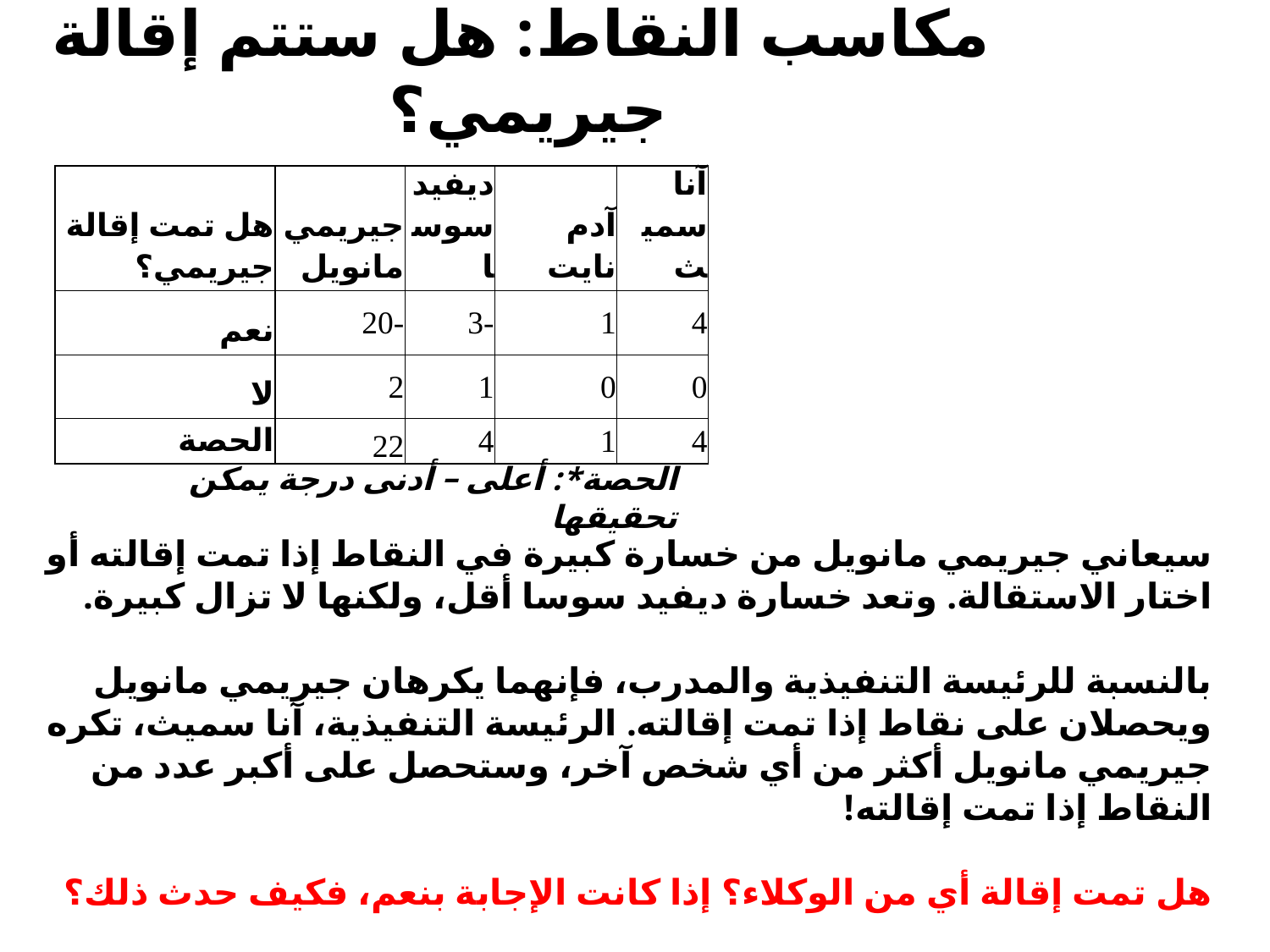

# مكاسب النقاط: هل ستتم إقالة جيريمي؟
| هل تمت إقالة جيريمي؟ | جيريمي مانويل | ديفيد سوسا | آدم نايت | آنا سميث |
| --- | --- | --- | --- | --- |
| نعم | -20 | -3 | 1 | 4 |
| لا | 2 | 1 | 0 | 0 |
| الحصة | 22 | 4 | 1 | 4 |
الحصة*: أعلى – أدنى درجة يمكن تحقيقها
سيعاني جيريمي مانويل من خسارة كبيرة في النقاط إذا تمت إقالته أو اختار الاستقالة. وتعد خسارة ديفيد سوسا أقل، ولكنها لا تزال كبيرة.

بالنسبة للرئيسة التنفيذية والمدرب، فإنهما يكرهان جيريمي مانويل ويحصلان على نقاط إذا تمت إقالته. الرئيسة التنفيذية، آنا سميث، تكره جيريمي مانويل أكثر من أي شخص آخر، وستحصل على أكبر عدد من النقاط إذا تمت إقالته!

هل تمت إقالة أي من الوكلاء؟ إذا كانت الإجابة بنعم، فكيف حدث ذلك؟